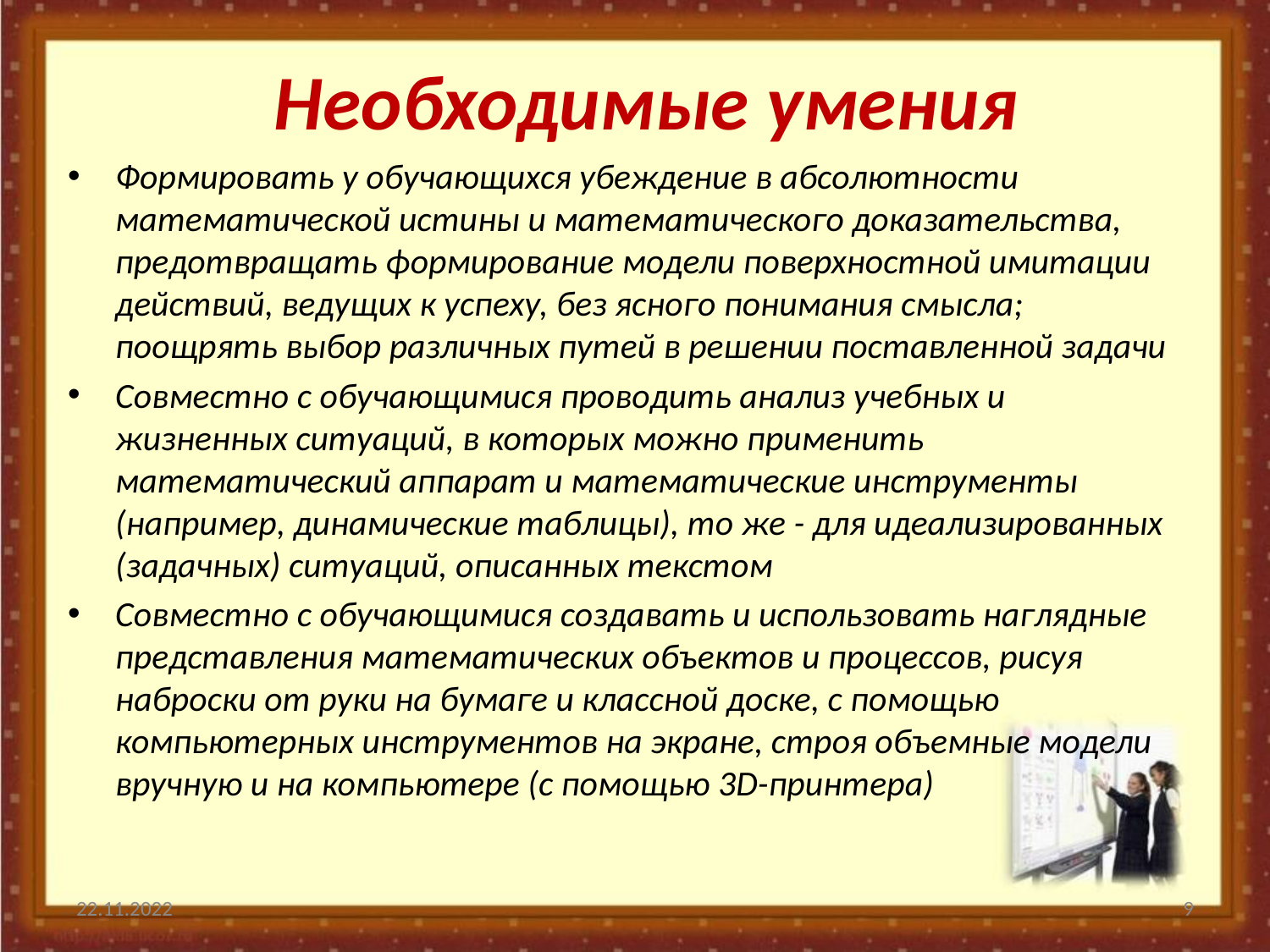

# Необходимые умения
Формировать у обучающихся убеждение в абсолютности математической истины и математического доказательства, предотвращать формирование модели поверхностной имитации действий, ведущих к успеху, без ясного понимания смысла; поощрять выбор различных путей в решении поставленной задачи
Совместно с обучающимися проводить анализ учебных и жизненных ситуаций, в которых можно применить математический аппарат и математические инструменты (например, динамические таблицы), то же - для идеализированных (задачных) ситуаций, описанных текстом
Совместно с обучающимися создавать и использовать наглядные представления математических объектов и процессов, рисуя наброски от руки на бумаге и классной доске, с помощью компьютерных инструментов на экране, строя объемные модели вручную и на компьютере (с помощью 3D-принтера)

22.11.2022
9